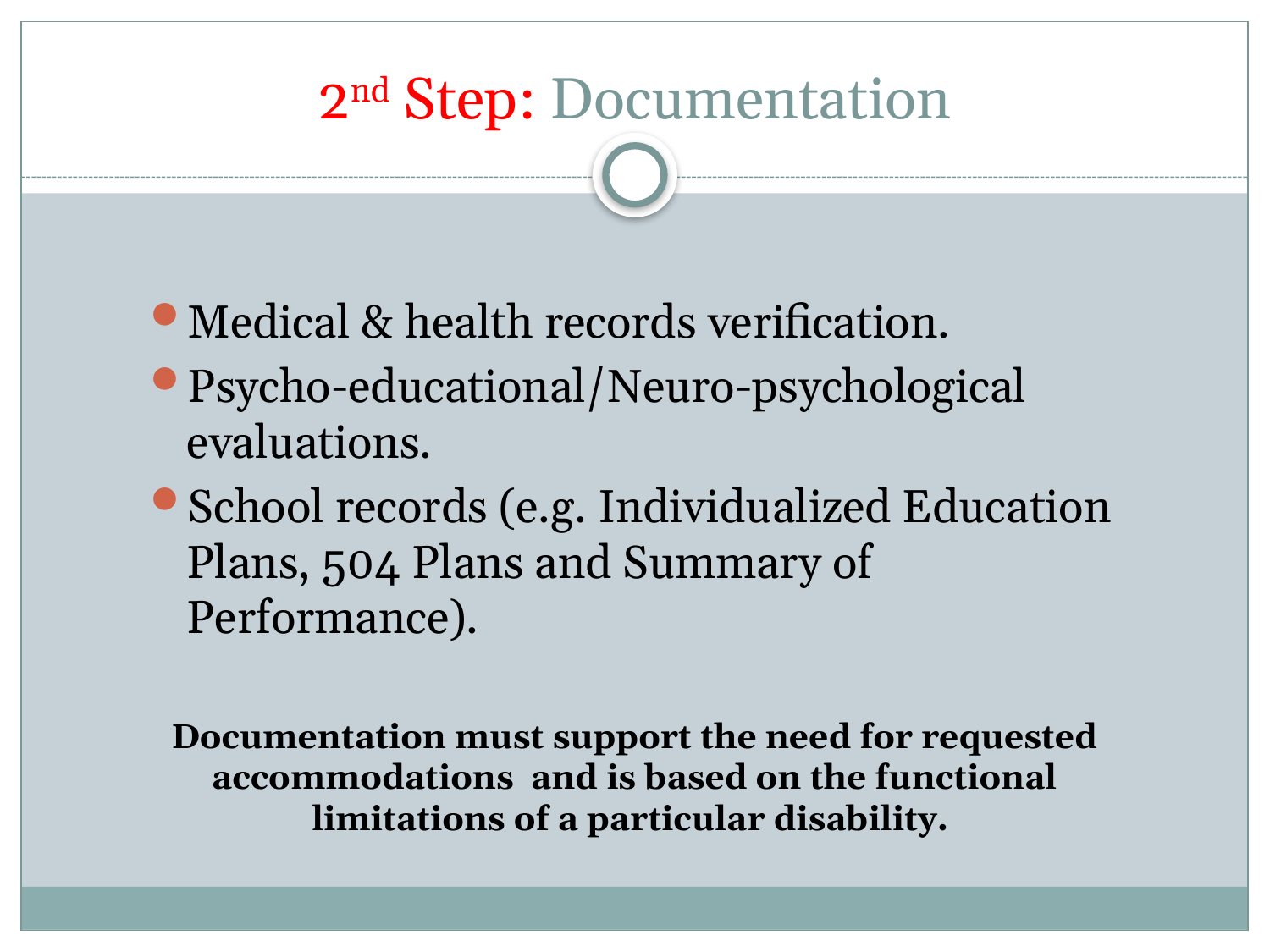

# 2nd Step: Documentation
Medical & health records verification.
Psycho-educational/Neuro-psychological evaluations.
School records (e.g. Individualized Education Plans, 504 Plans and Summary of Performance).

Documentation must support the need for requested accommodations  and is based on the functional limitations of a particular disability.